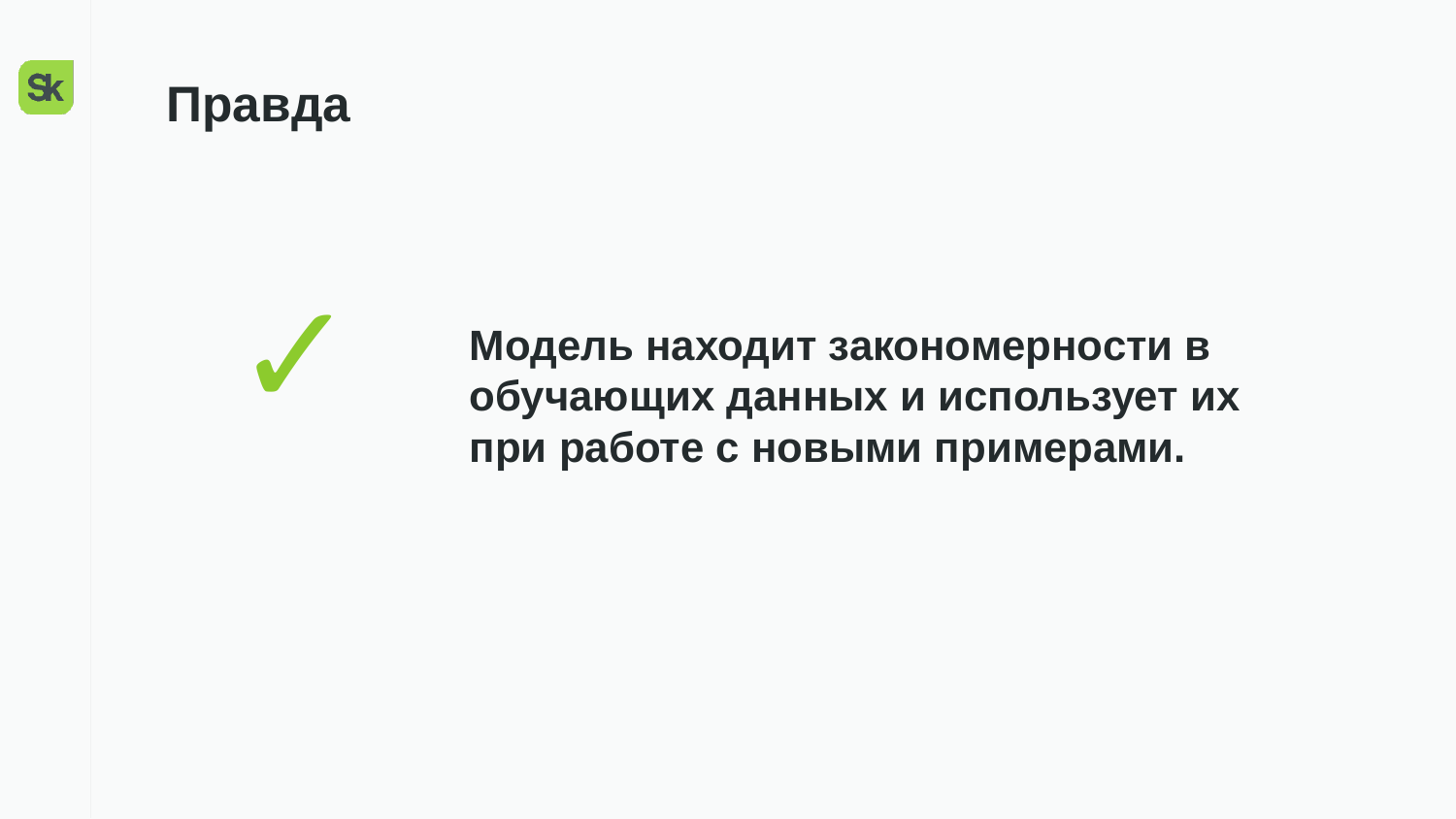

Правда
✓
Модель находит закономерности в обучающих данных и использует их при работе с новыми примерами.